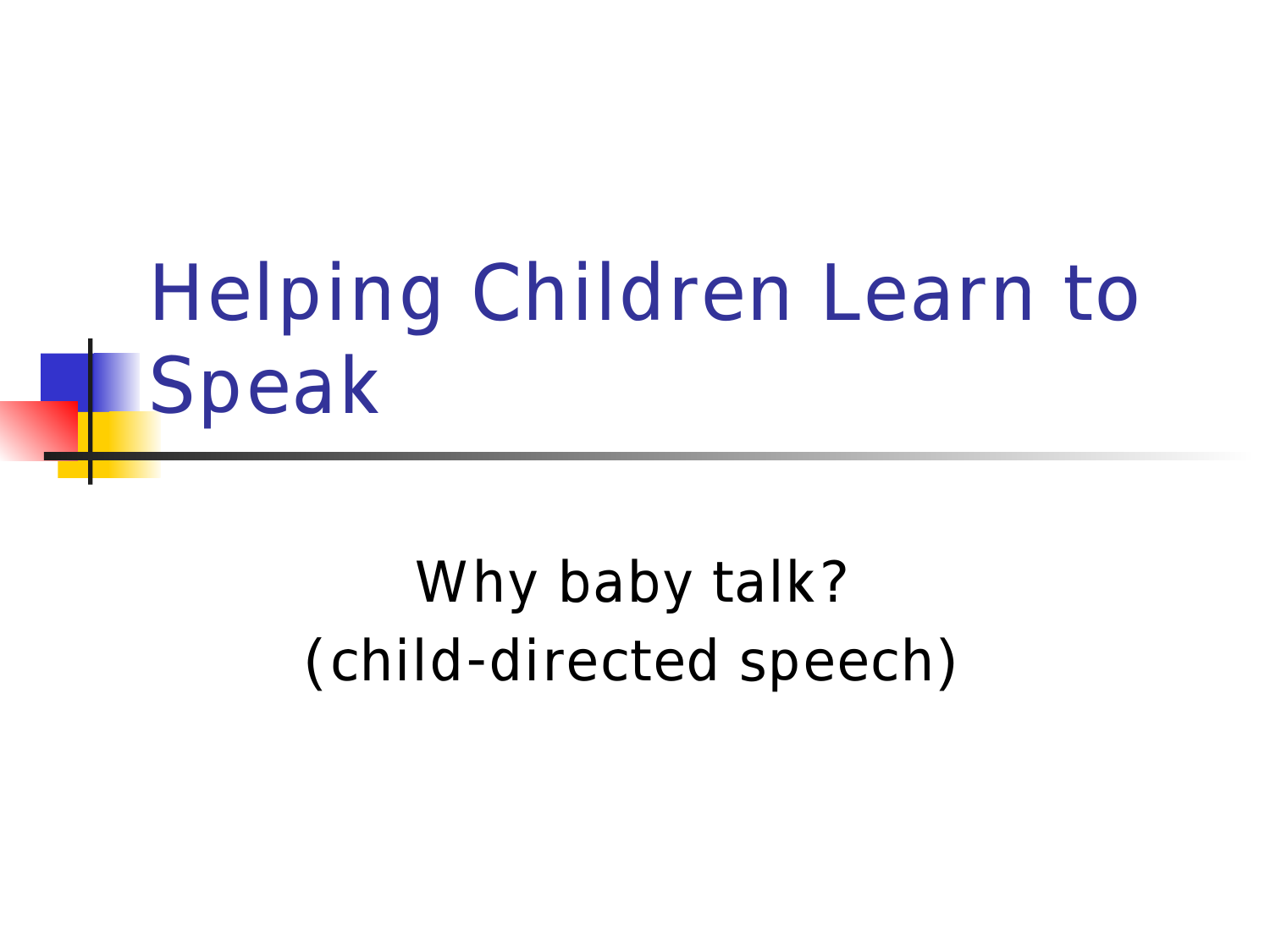

# Helping Children Learn to Speak
Why baby talk?
(child-directed speech)